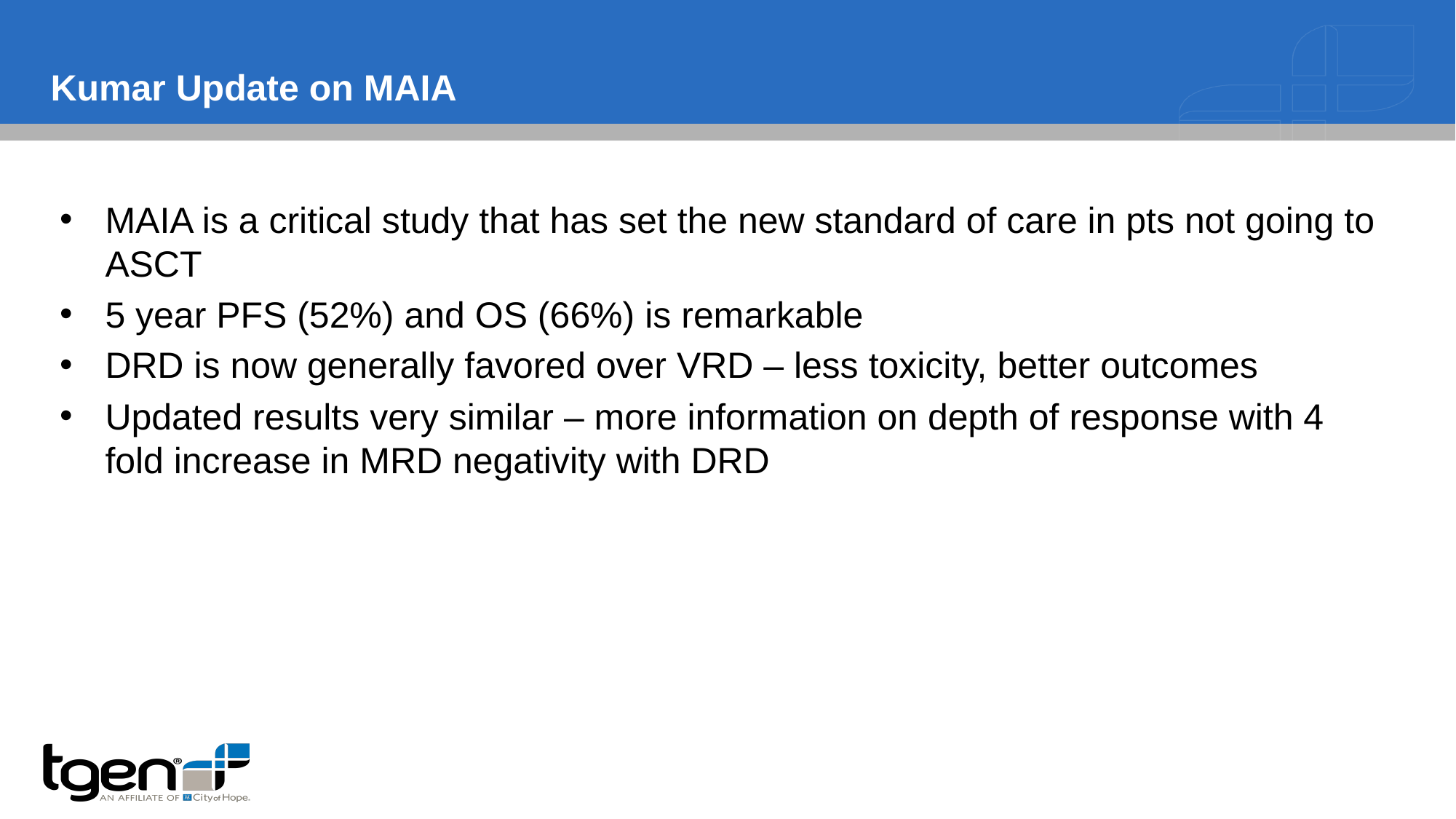

# Kumar Update on MAIA
MAIA is a critical study that has set the new standard of care in pts not going to ASCT
5 year PFS (52%) and OS (66%) is remarkable
DRD is now generally favored over VRD – less toxicity, better outcomes
Updated results very similar – more information on depth of response with 4 fold increase in MRD negativity with DRD